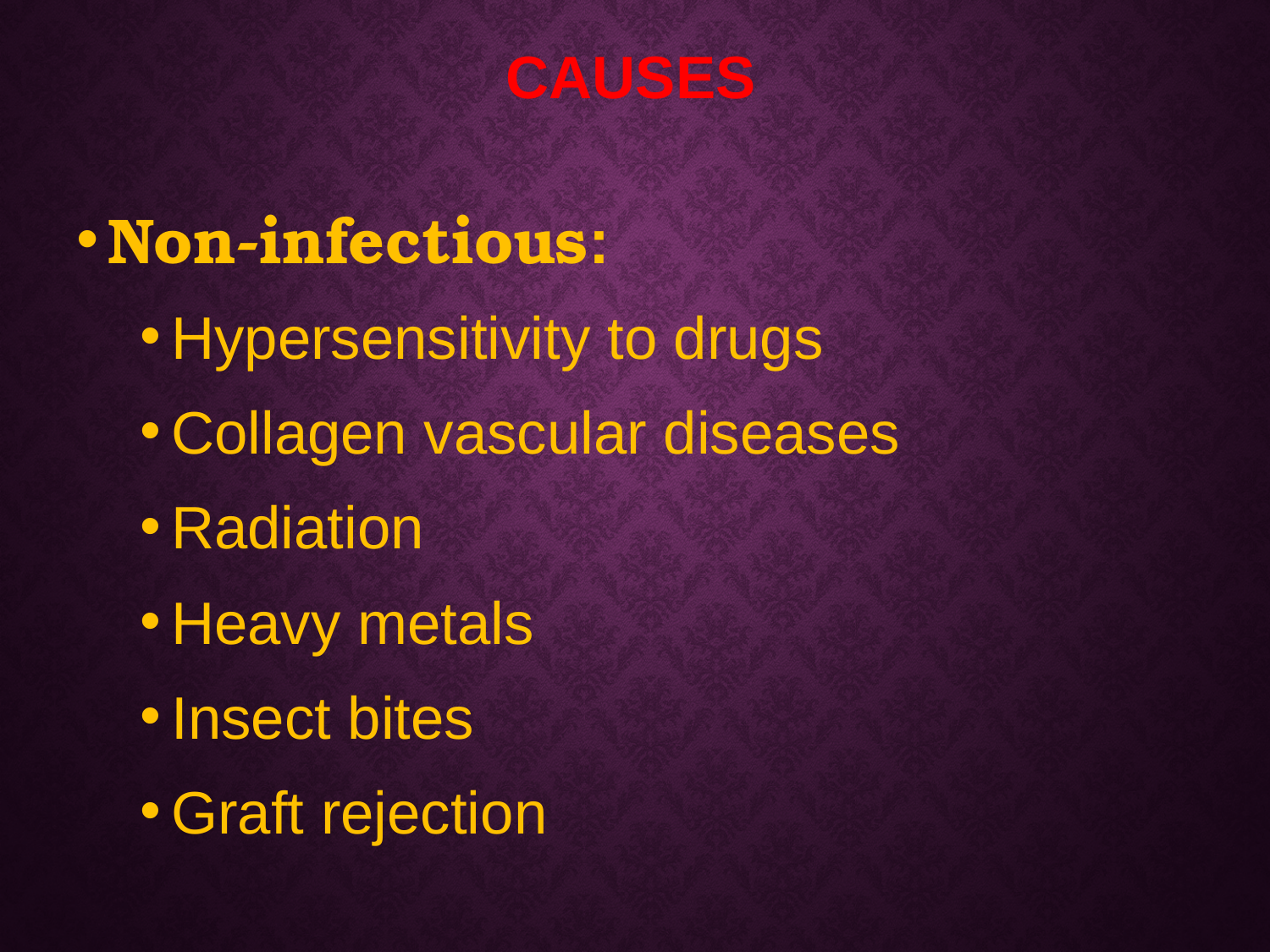

# causes
Non-infectious:
Hypersensitivity to drugs
Collagen vascular diseases
Radiation
Heavy metals
Insect bites
Graft rejection